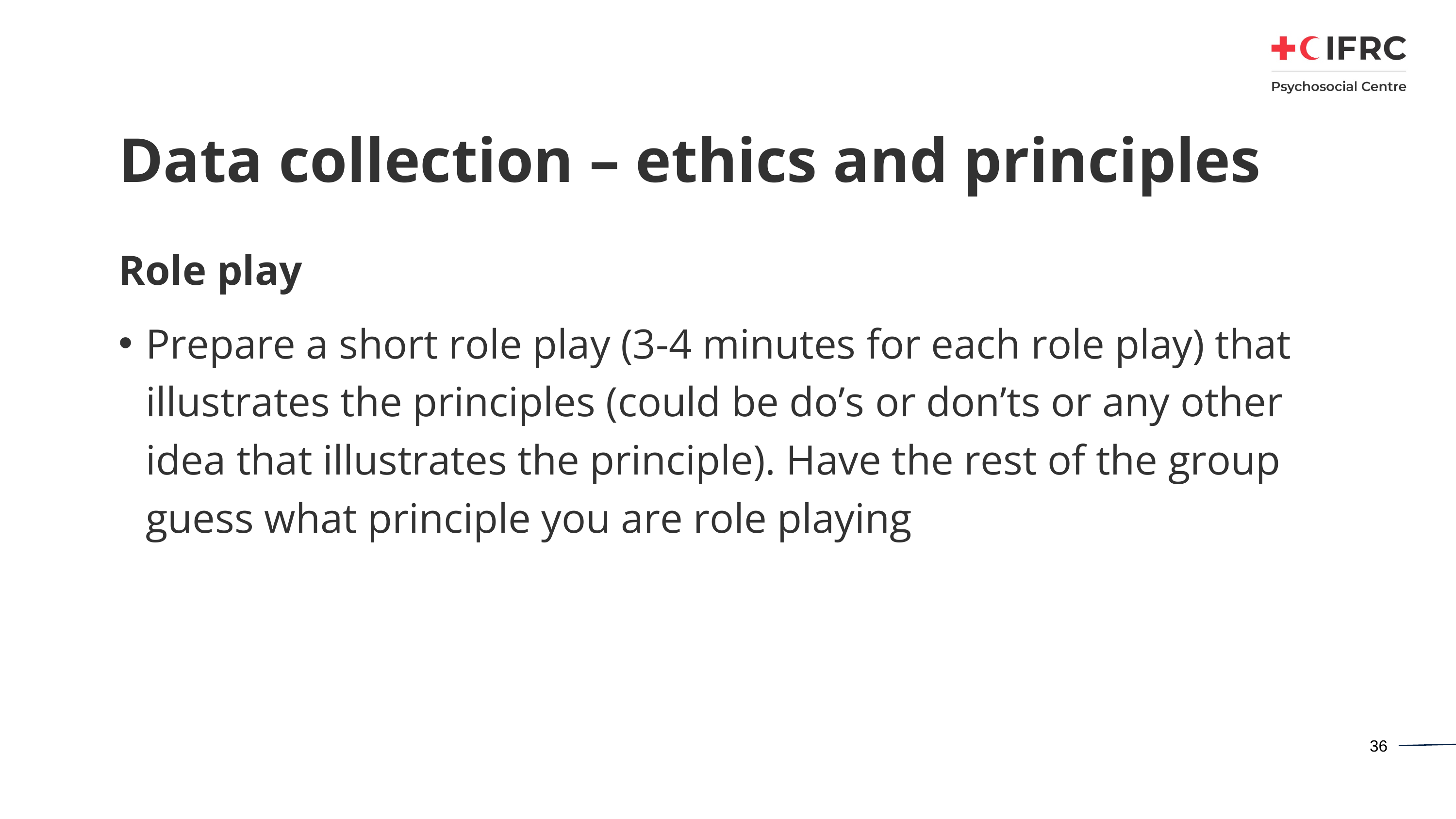

# Data collection – ethics and principles
Role play
Prepare a short role play (3-4 minutes for each role play) that illustrates the principles (could be do’s or don’ts or any other idea that illustrates the principle). Have the rest of the group guess what principle you are role playing